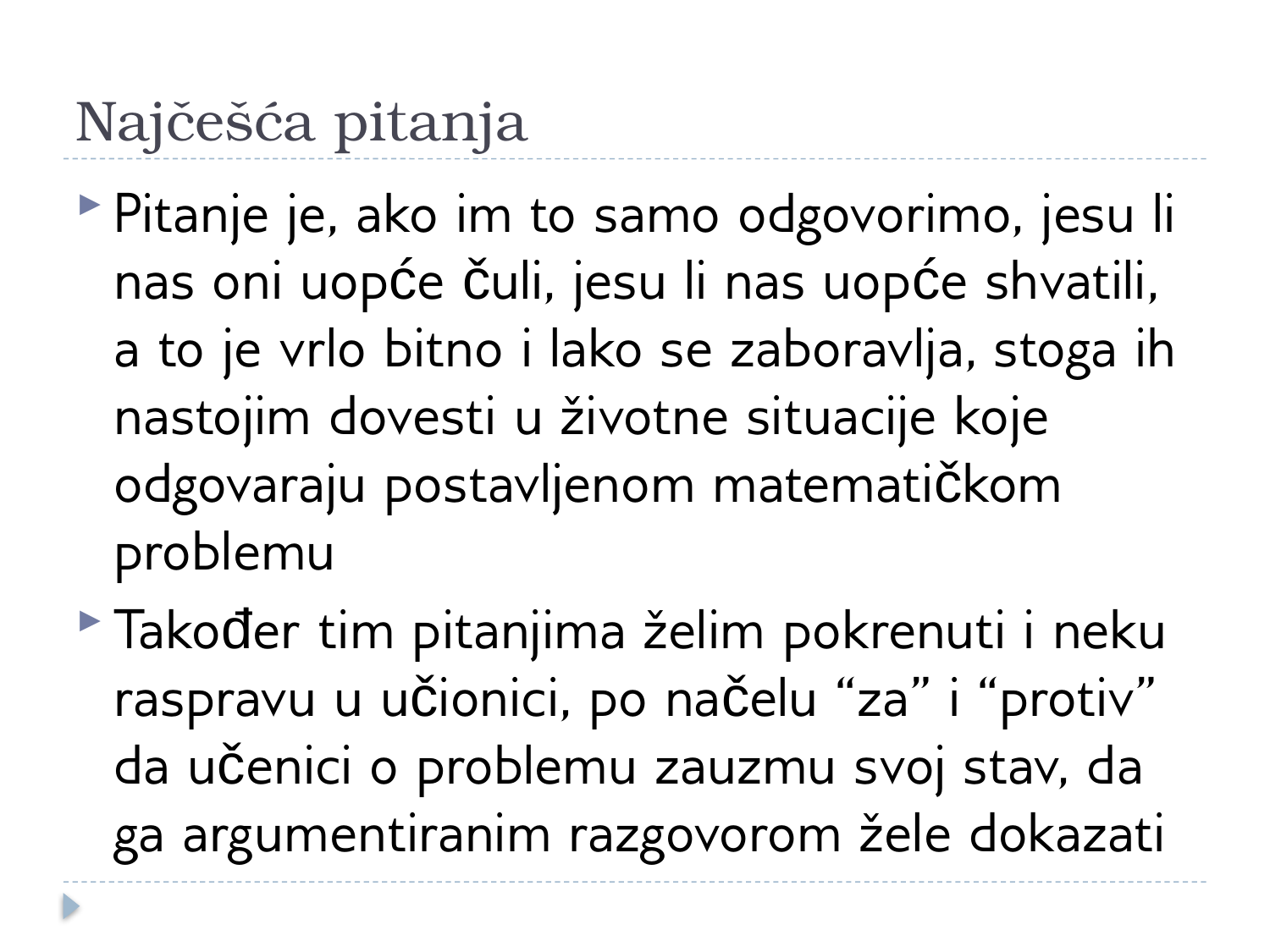

# Najčešća pitanja
Pitanje je, ako im to samo odgovorimo, jesu li nas oni uopće čuli, jesu li nas uopće shvatili, a to je vrlo bitno i lako se zaboravlja, stoga ih nastojim dovesti u životne situacije koje odgovaraju postavljenom matematičkom problemu
Također tim pitanjima želim pokrenuti i neku raspravu u učionici, po načelu “za” i “protiv” da učenici o problemu zauzmu svoj stav, da ga argumentiranim razgovorom žele dokazati